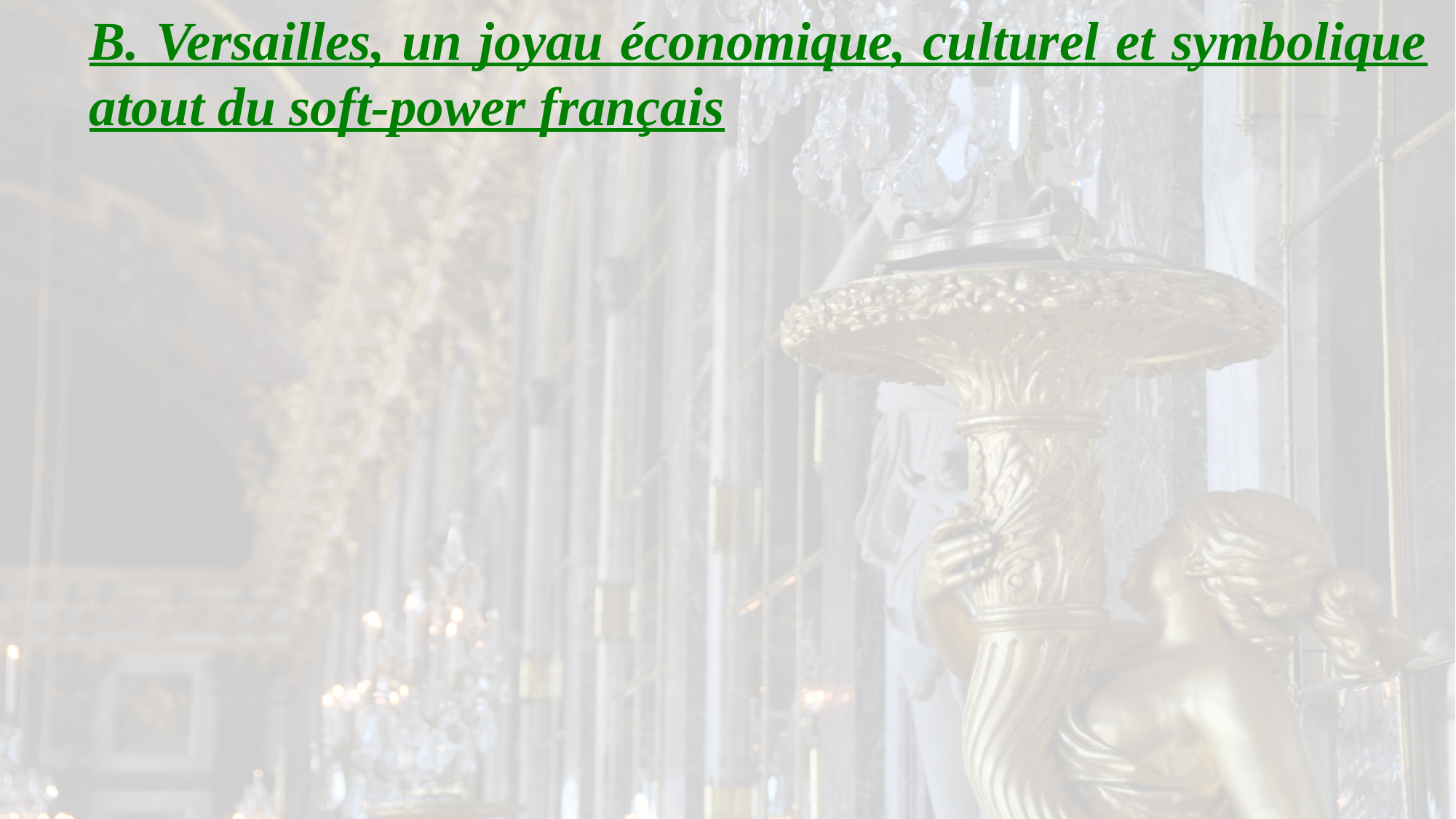

B. Versailles, un joyau économique, culturel et symbolique atout du soft-power français